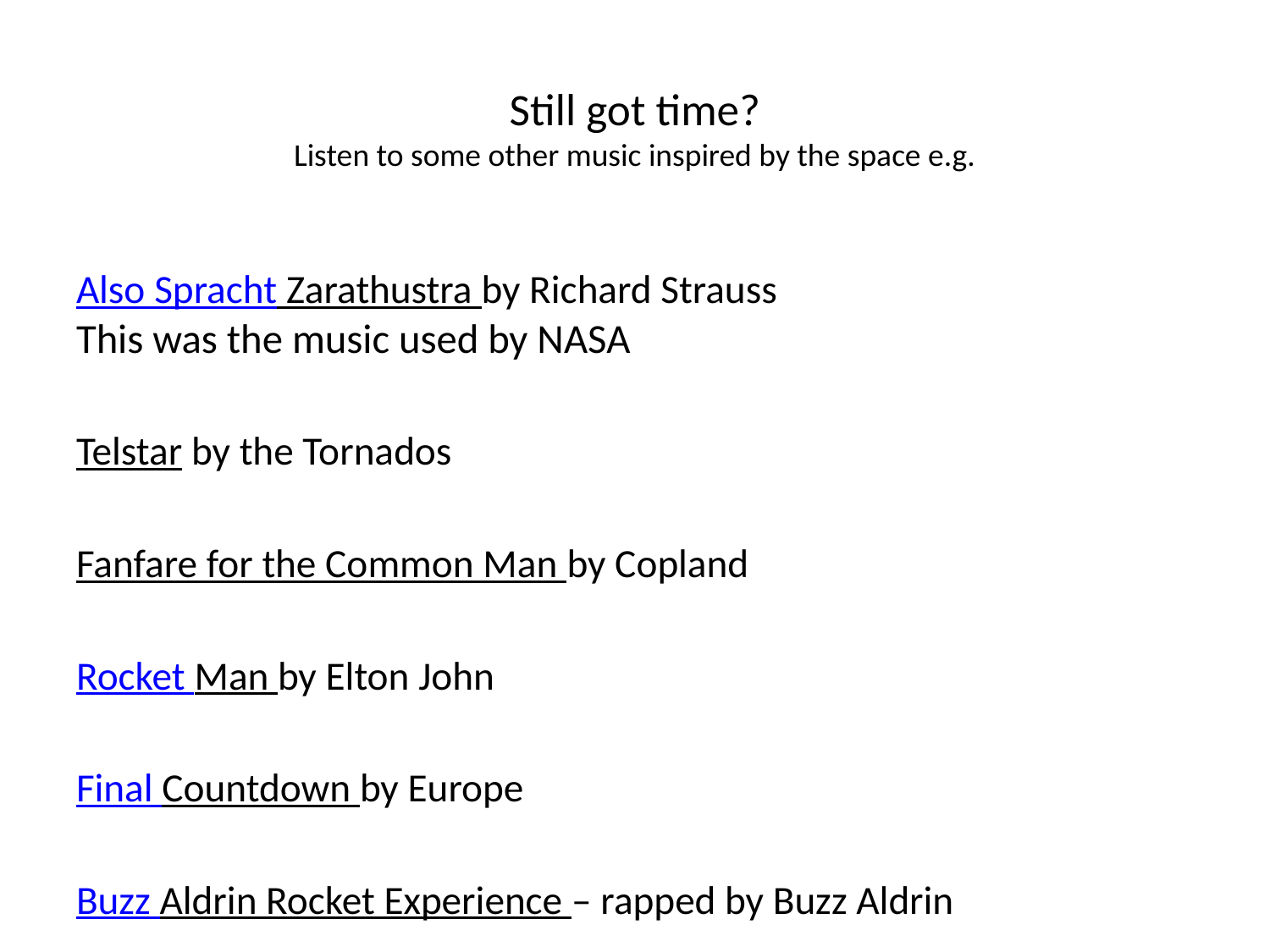

# Still got time? Listen to some other music inspired by the space e.g.

Also Spracht Zarathustra by Richard Strauss
This was the music used by NASA

Telstar by the Tornados

Fanfare for the Common Man by Copland

Rocket Man by Elton John

Final Countdown by Europe

Buzz Aldrin Rocket Experience – rapped by Buzz Aldrin